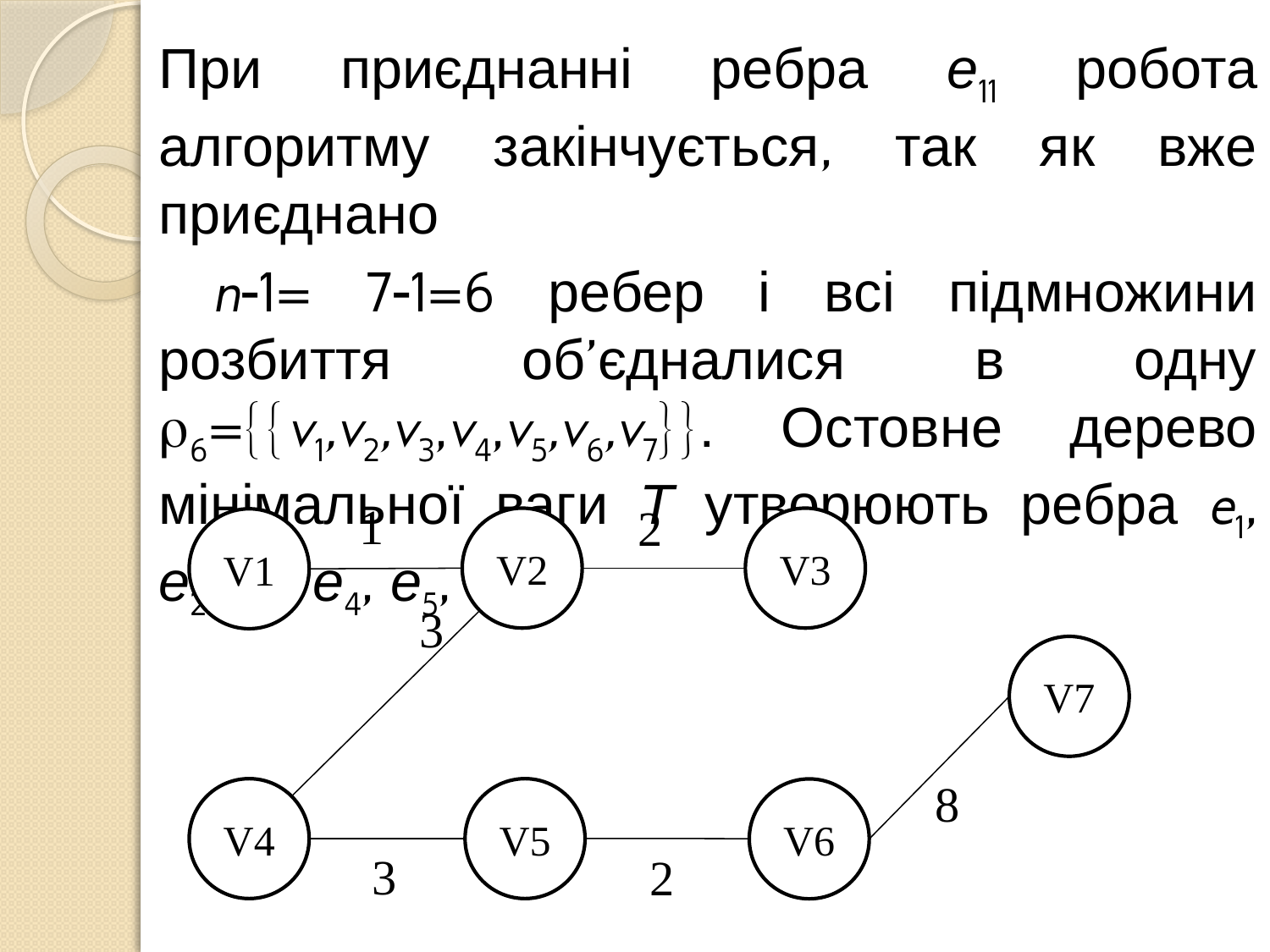

При приєднанні ребра е11 робота алгоритму закінчується, так як вже приєднано
 n−1= 7−1=6 ребер і всі підмножини розбиття об’єдналися в одну ρ6={{v1,v2,v3,v4,v5,v6,v7}}. Остовне дерево мінімальної ваги Т утворюють ребра e1, е2, е3, е4, е5, е11 .

1
2
V2
V3
V1
3
V7
8
V4
V5
V6
3
2